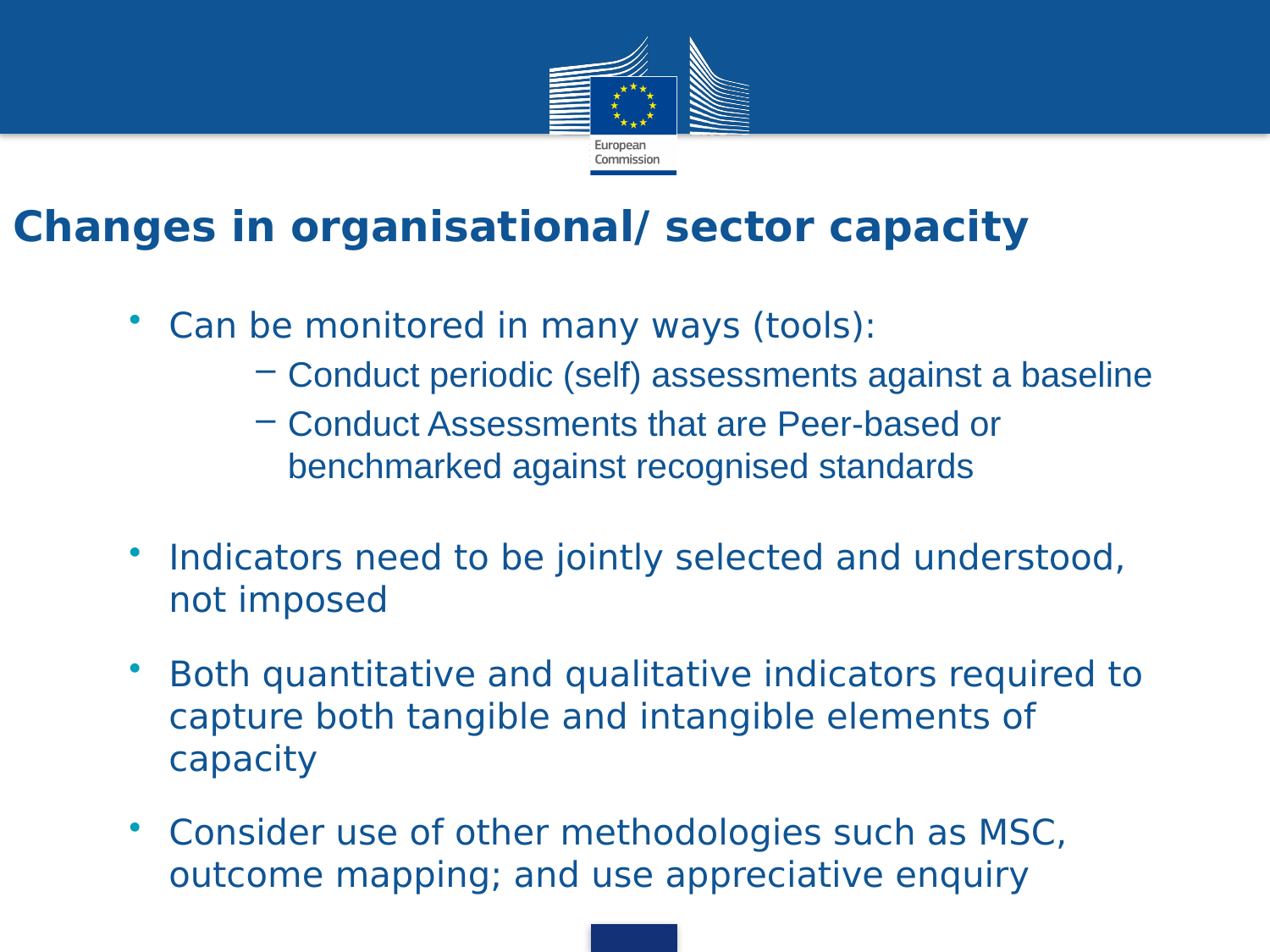

# Changes in organisational/ sector capacity
Can be monitored in many ways (tools):
Conduct periodic (self) assessments against a baseline
Conduct Assessments that are Peer-based or benchmarked against recognised standards

Indicators need to be jointly selected and understood, not imposed

Both quantitative and qualitative indicators required to capture both tangible and intangible elements of capacity

Consider use of other methodologies such as MSC, outcome mapping; and use appreciative enquiry